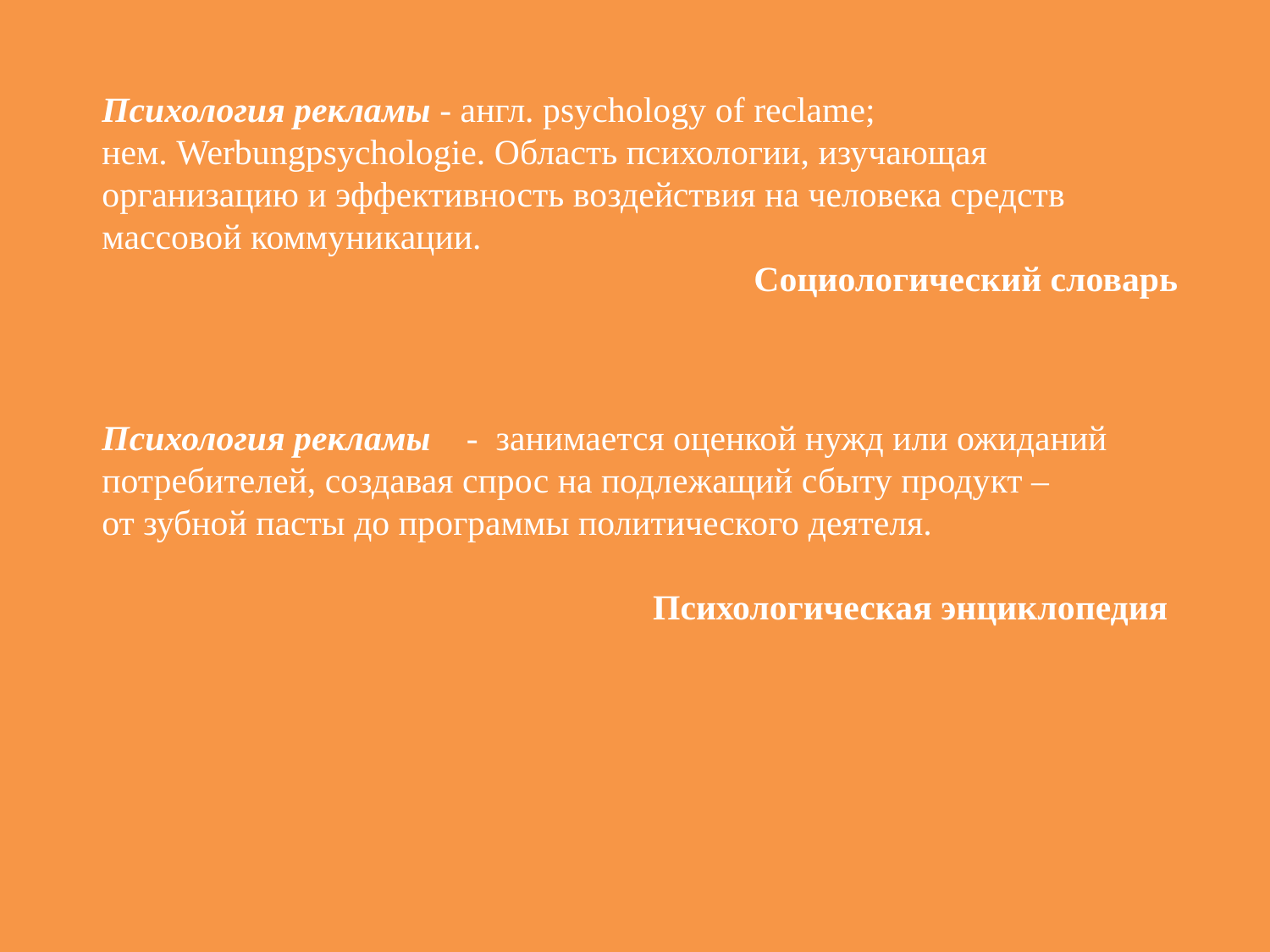

Психология рекламы - англ. psychology of reclame;
нем. Werbungpsychologie. Область психологии, изучающая организацию и эффективность воздействия на человека средств массовой коммуникации.
Социологический словарь
Психология рекламы    -  занимается оценкой нужд или ожиданий потребителей, создавая спрос на подлежащий сбыту продукт –
от зубной пасты до программы политического деятеля.

Психологическая энциклопедия